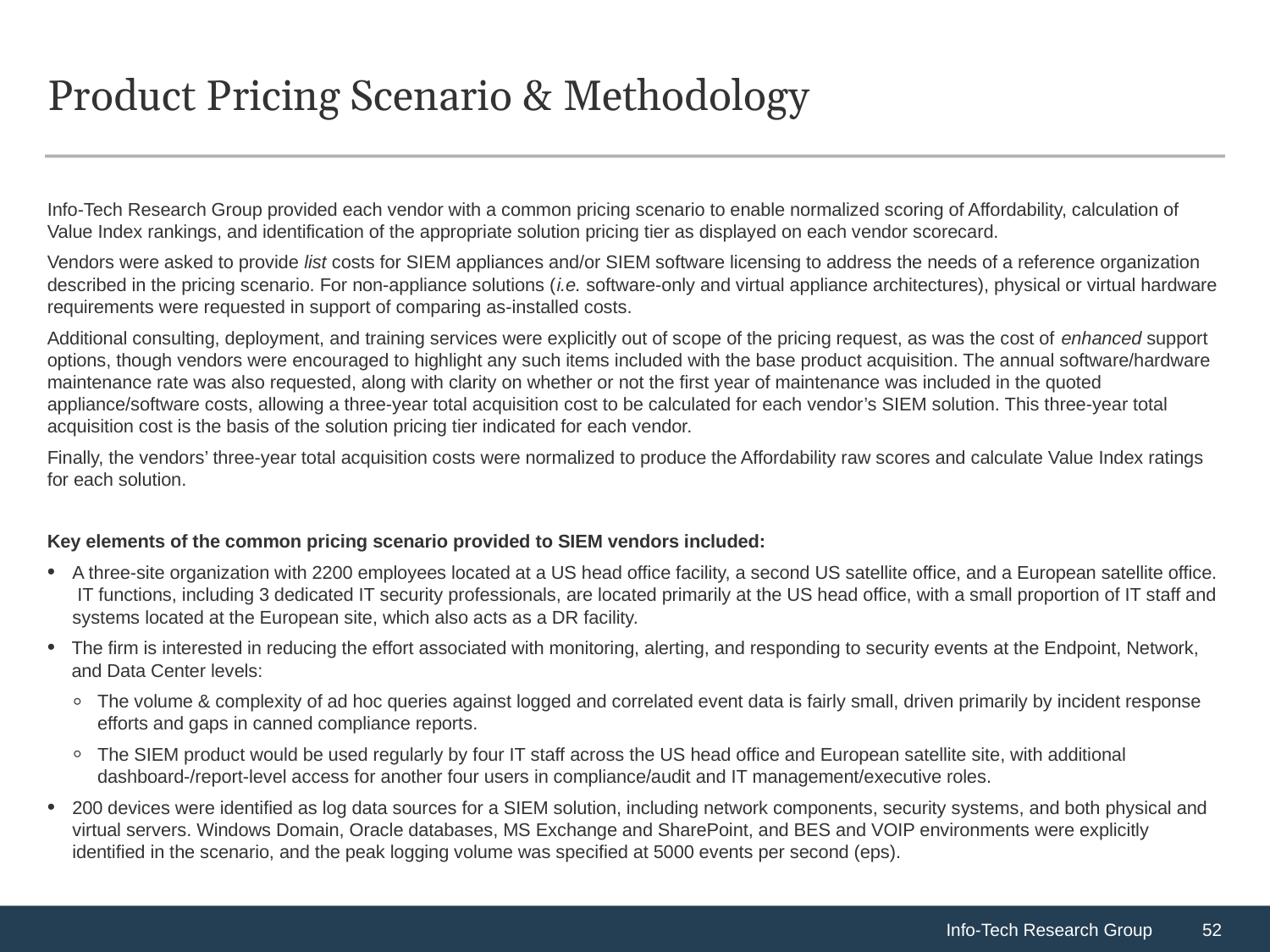

# Product Pricing Scenario & Methodology
Info-Tech Research Group provided each vendor with a common pricing scenario to enable normalized scoring of Affordability, calculation of Value Index rankings, and identification of the appropriate solution pricing tier as displayed on each vendor scorecard.
Vendors were asked to provide list costs for SIEM appliances and/or SIEM software licensing to address the needs of a reference organization described in the pricing scenario. For non-appliance solutions (i.e. software-only and virtual appliance architectures), physical or virtual hardware requirements were requested in support of comparing as-installed costs.
Additional consulting, deployment, and training services were explicitly out of scope of the pricing request, as was the cost of enhanced support options, though vendors were encouraged to highlight any such items included with the base product acquisition. The annual software/hardware maintenance rate was also requested, along with clarity on whether or not the first year of maintenance was included in the quoted appliance/software costs, allowing a three-year total acquisition cost to be calculated for each vendor’s SIEM solution. This three-year total acquisition cost is the basis of the solution pricing tier indicated for each vendor.
Finally, the vendors’ three-year total acquisition costs were normalized to produce the Affordability raw scores and calculate Value Index ratings for each solution.

Key elements of the common pricing scenario provided to SIEM vendors included:
A three-site organization with 2200 employees located at a US head office facility, a second US satellite office, and a European satellite office.  IT functions, including 3 dedicated IT security professionals, are located primarily at the US head office, with a small proportion of IT staff and systems located at the European site, which also acts as a DR facility.
The firm is interested in reducing the effort associated with monitoring, alerting, and responding to security events at the Endpoint, Network, and Data Center levels:
The volume & complexity of ad hoc queries against logged and correlated event data is fairly small, driven primarily by incident response efforts and gaps in canned compliance reports.
The SIEM product would be used regularly by four IT staff across the US head office and European satellite site, with additional dashboard-/report-level access for another four users in compliance/audit and IT management/executive roles.
200 devices were identified as log data sources for a SIEM solution, including network components, security systems, and both physical and virtual servers. Windows Domain, Oracle databases, MS Exchange and SharePoint, and BES and VOIP environments were explicitly identified in the scenario, and the peak logging volume was specified at 5000 events per second (eps).